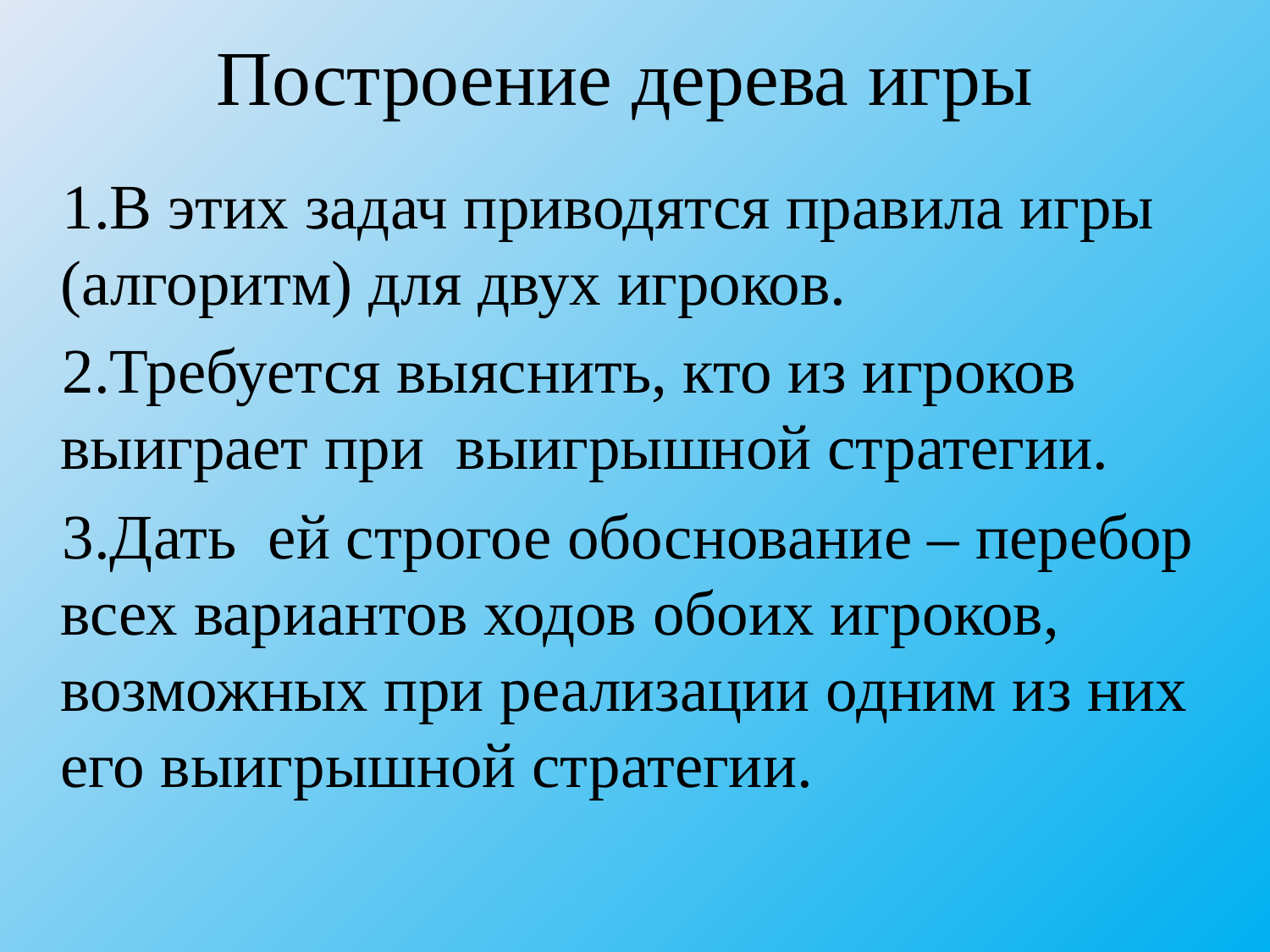

Построение дерева игры
В этих задач приводятся правила игры (алгоритм) для двух игроков.
Требуется выяснить, кто из игроков выиграет при  выигрышной стратегии.
Дать  ей строгое обоснование – перебор всех вариантов ходов обоих игроков, возможных при реализации одним из них его выигрышной стратегии.